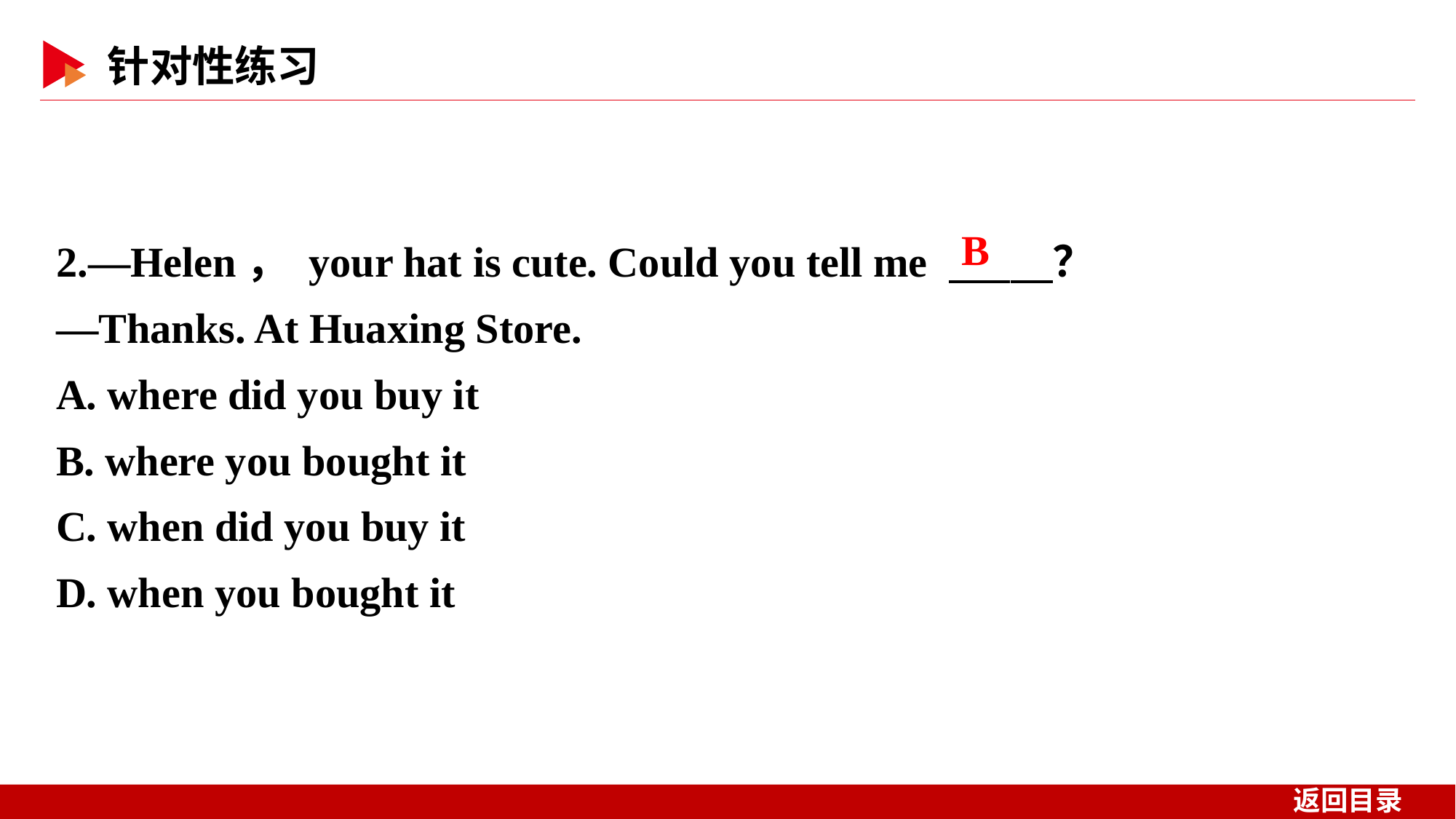

2.—Helen， your hat is cute. Could you tell me 　  　？
—Thanks. At Huaxing Store.
A. where did you buy it
B. where you bought it
C. when did you buy it
D. when you bought it
B